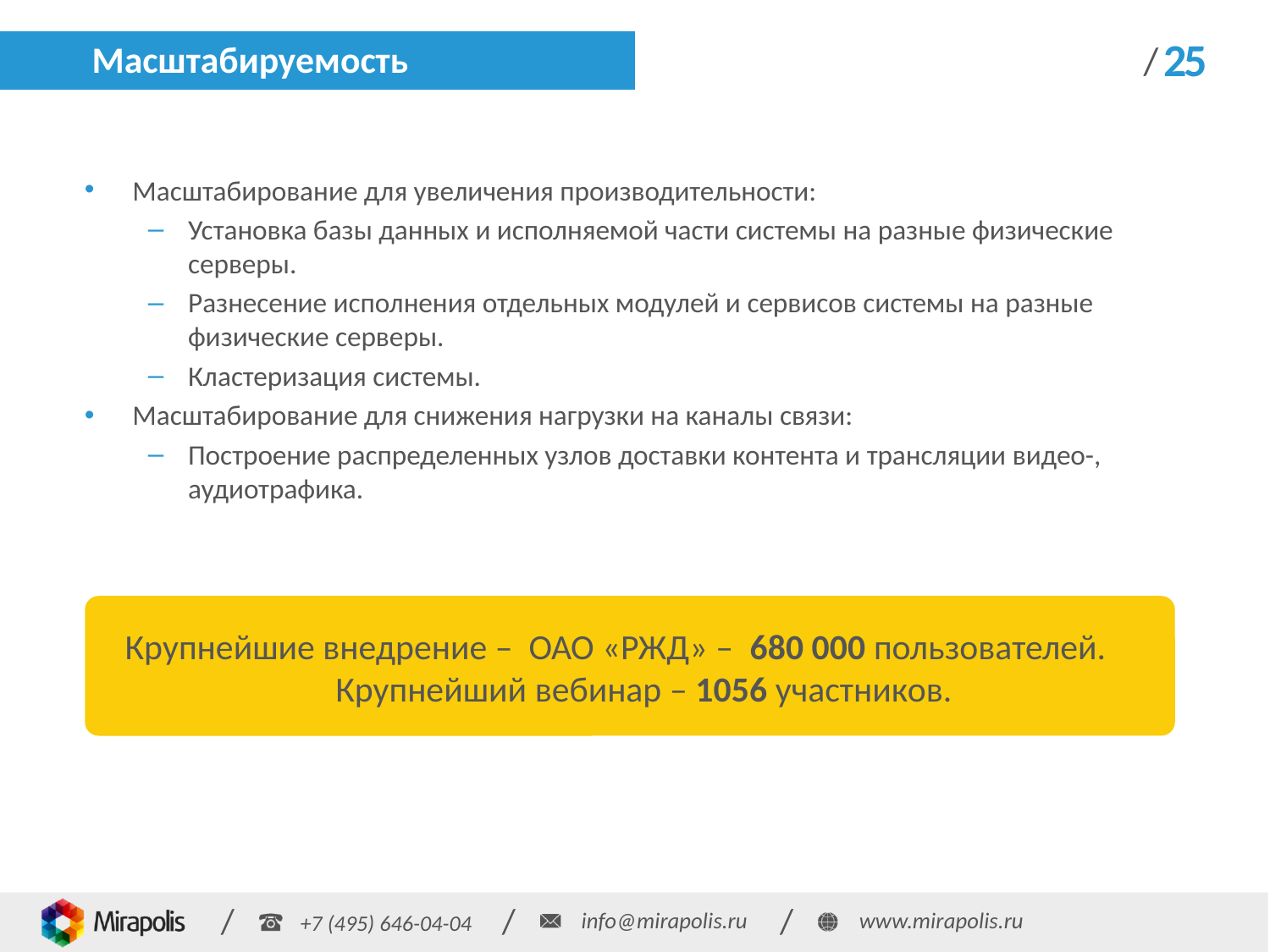

# Масштабируемость
25
Масштабирование для увеличения производительности:
Установка базы данных и исполняемой части системы на разные физические серверы.
Разнесение исполнения отдельных модулей и сервисов системы на разные физические серверы.
Кластеризация системы.
Масштабирование для снижения нагрузки на каналы связи:
Построение распределенных узлов доставки контента и трансляции видео-, аудиотрафика.

Крупнейшие внедрение –  ОАО «РЖД» –  680 000 пользователей.
Крупнейший вебинар – 1056 участников.